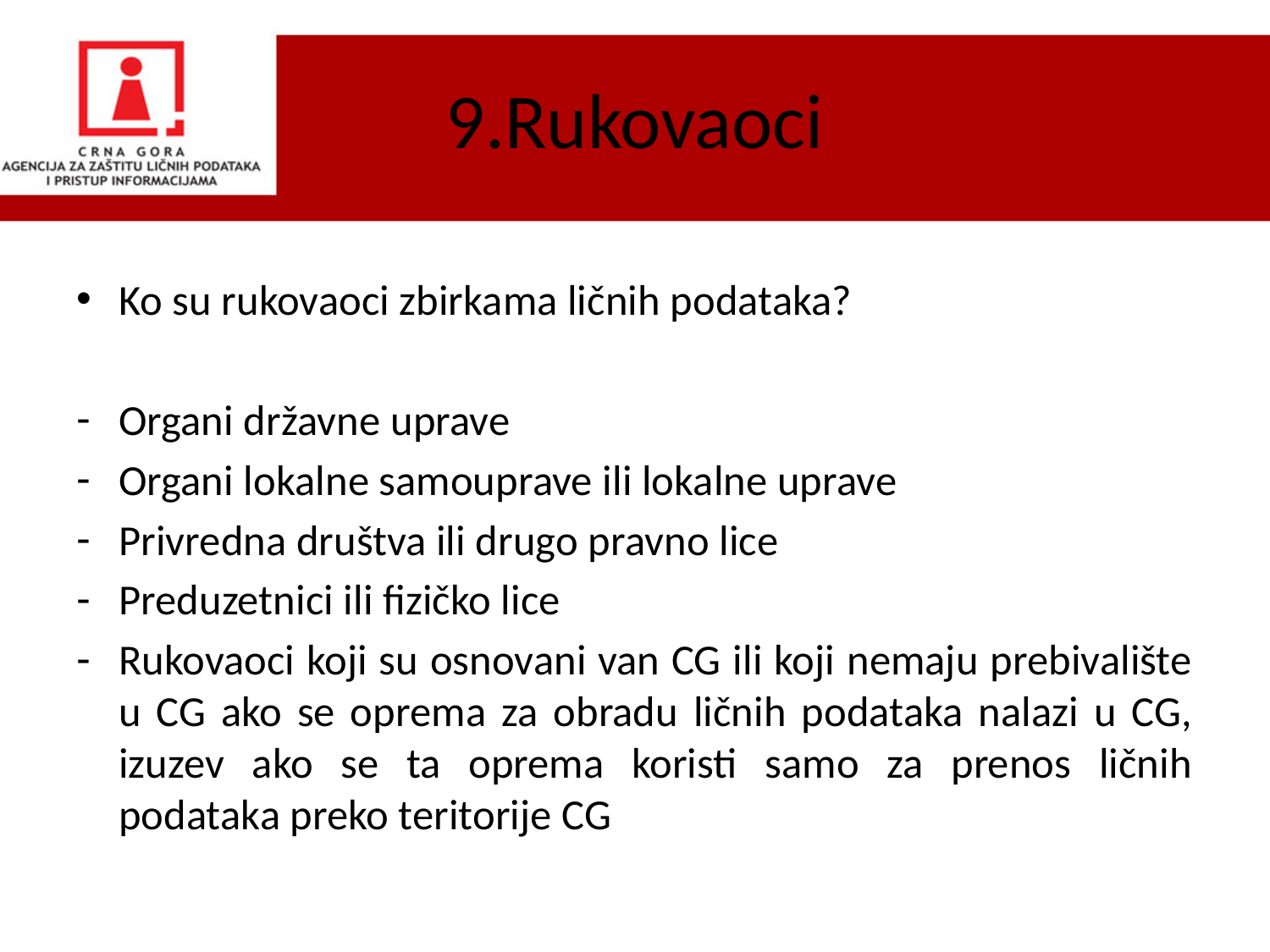

# 9.Rukovaoci
Ko su rukovaoci zbirkama ličnih podataka?

Organi državne uprave
Organi lokalne samouprave ili lokalne uprave
Privredna društva ili drugo pravno lice
Preduzetnici ili fizičko lice
Rukovaoci koji su osnovani van CG ili koji nemaju prebivalište u CG ako se oprema za obradu ličnih podataka nalazi u CG, izuzev ako se ta oprema koristi samo za prenos ličnih podataka preko teritorije CG